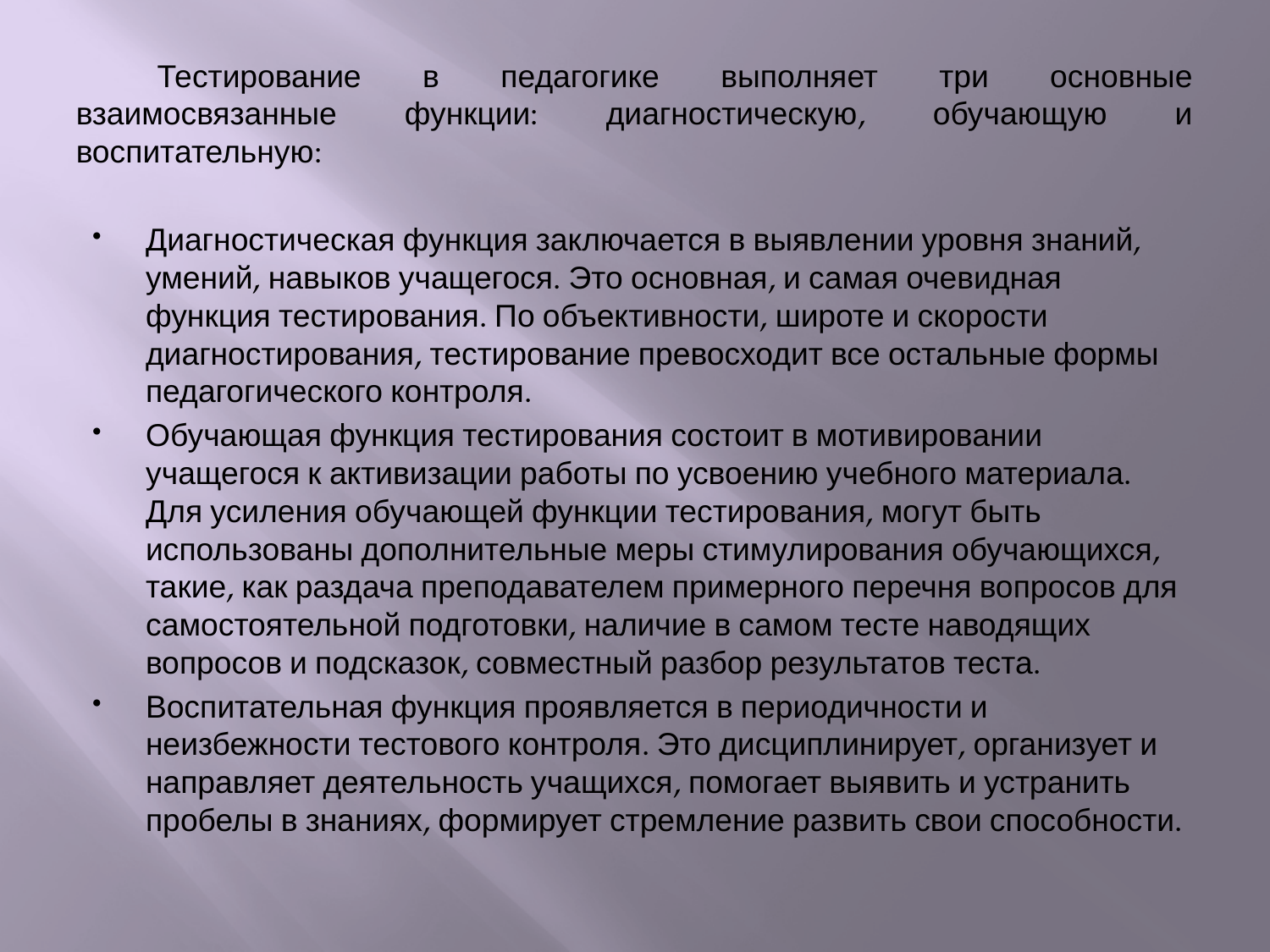

Тестирование в педагогике выполняет три основные взаимосвязанные функции: диагностическую, обучающую и воспитательную:

Диагностическая функция заключается в выявлении уровня знаний, умений, навыков учащегося. Это основная, и самая очевидная функция тестирования. По объективности, широте и скорости диагностирования, тестирование превосходит все остальные формы педагогического контроля.
Обучающая функция тестирования состоит в мотивировании учащегося к активизации работы по усвоению учебного материала. Для усиления обучающей функции тестирования, могут быть использованы дополнительные меры стимулирования обучающихся, такие, как раздача преподавателем примерного перечня вопросов для самостоятельной подготовки, наличие в самом тесте наводящих вопросов и подсказок, совместный разбор результатов теста.
Воспитательная функция проявляется в периодичности и неизбежности тестового контроля. Это дисциплинирует, организует и направляет деятельность учащихся, помогает выявить и устранить пробелы в знаниях, формирует стремление развить свои способности.